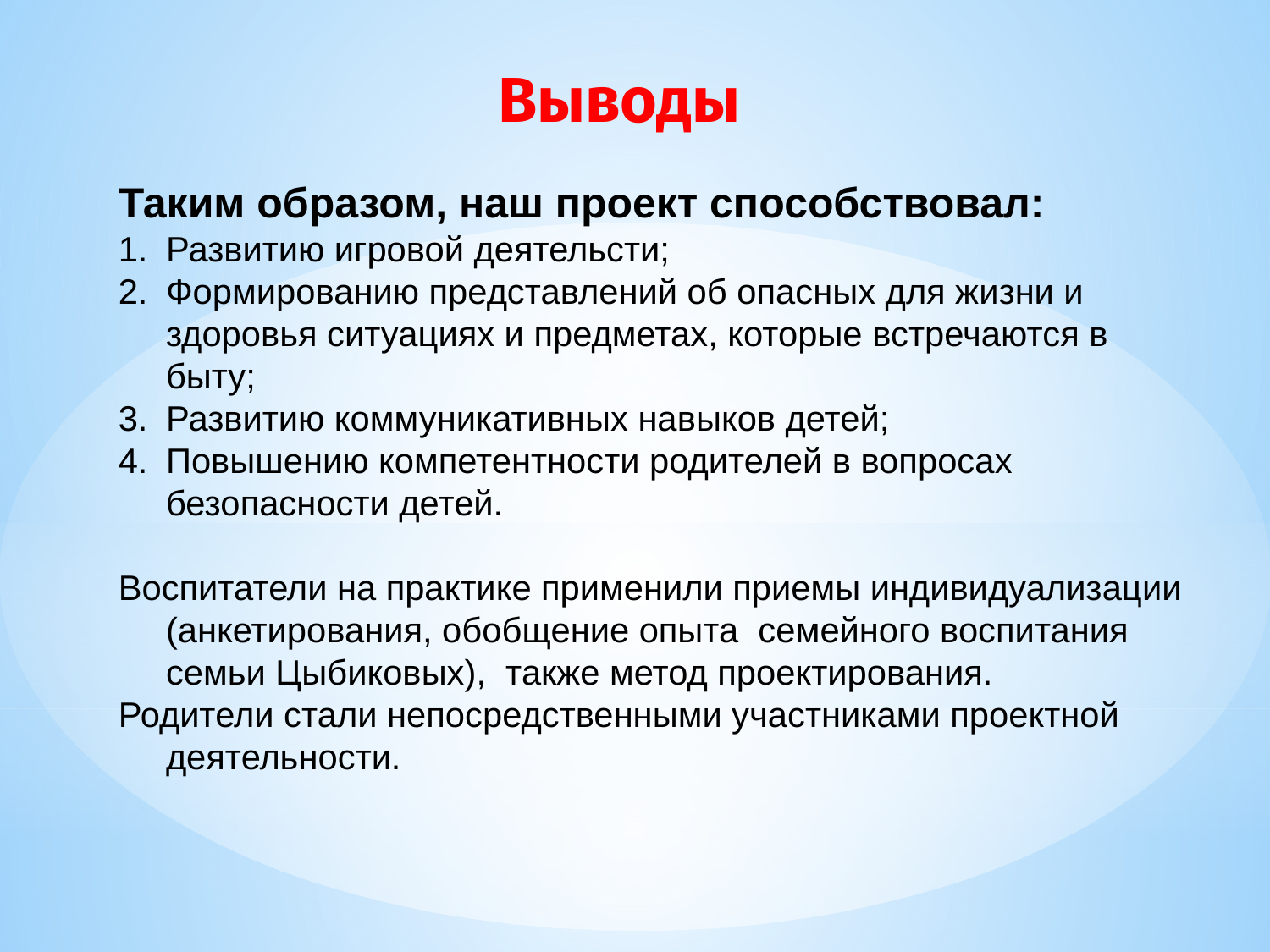

Выводы
Таким образом, наш проект способствовал:
Развитию игровой деятельсти;
Формированию представлений об опасных для жизни и здоровья ситуациях и предметах, которые встречаются в быту;
Развитию коммуникативных навыков детей;
Повышению компетентности родителей в вопросах безопасности детей.

Воспитатели на практике применили приемы индивидуализации (анкетирования, обобщение опыта  семейного воспитания семьи Цыбиковых),  также метод проектирования.
Родители стали непосредственными участниками проектной деятельности.